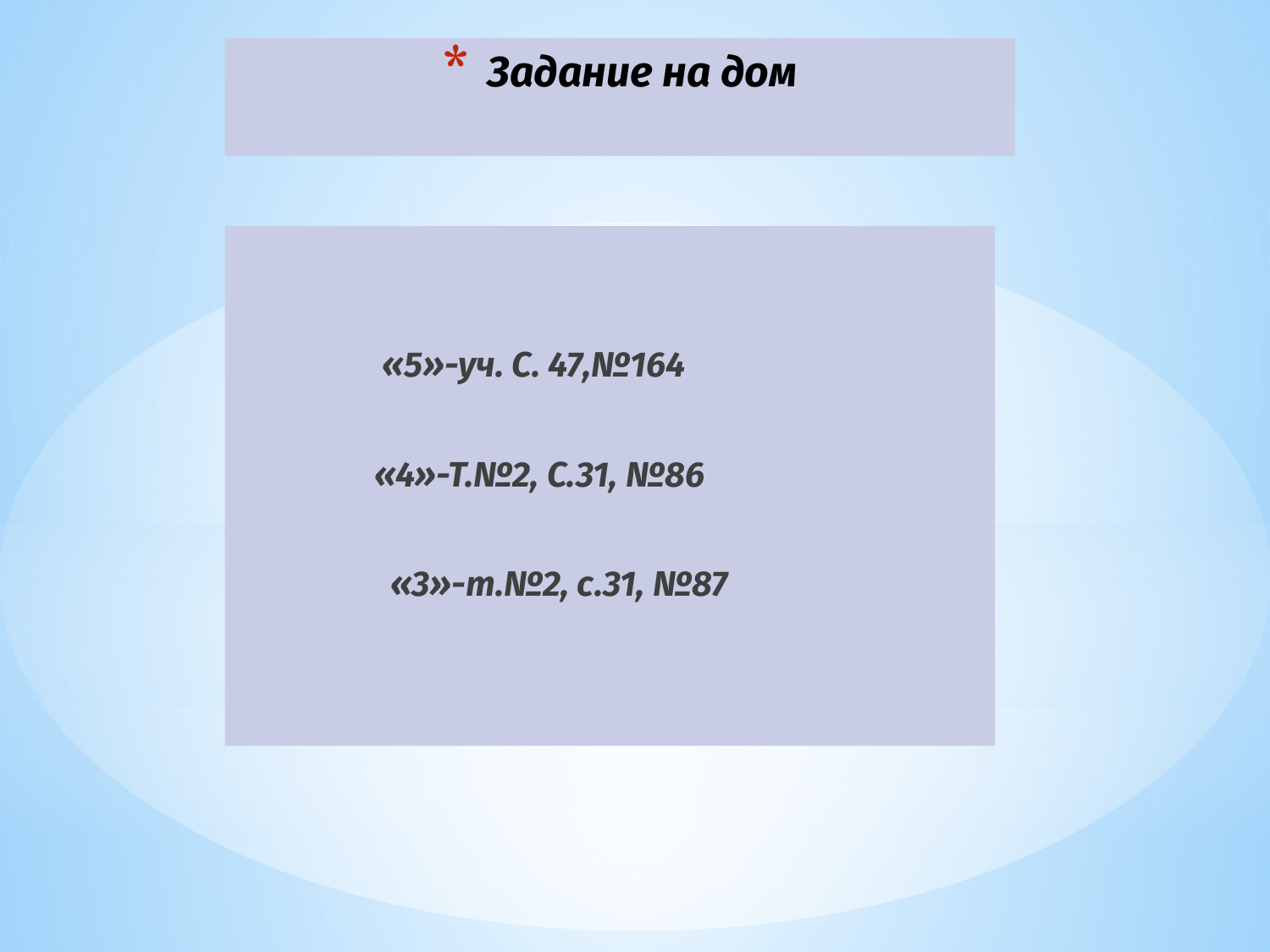

# Задание на дом

                  «5»-уч. С. 47,№164

                 «4»-Т.№2, С.31, №86

                   «3»-т.№2, с.31, №87